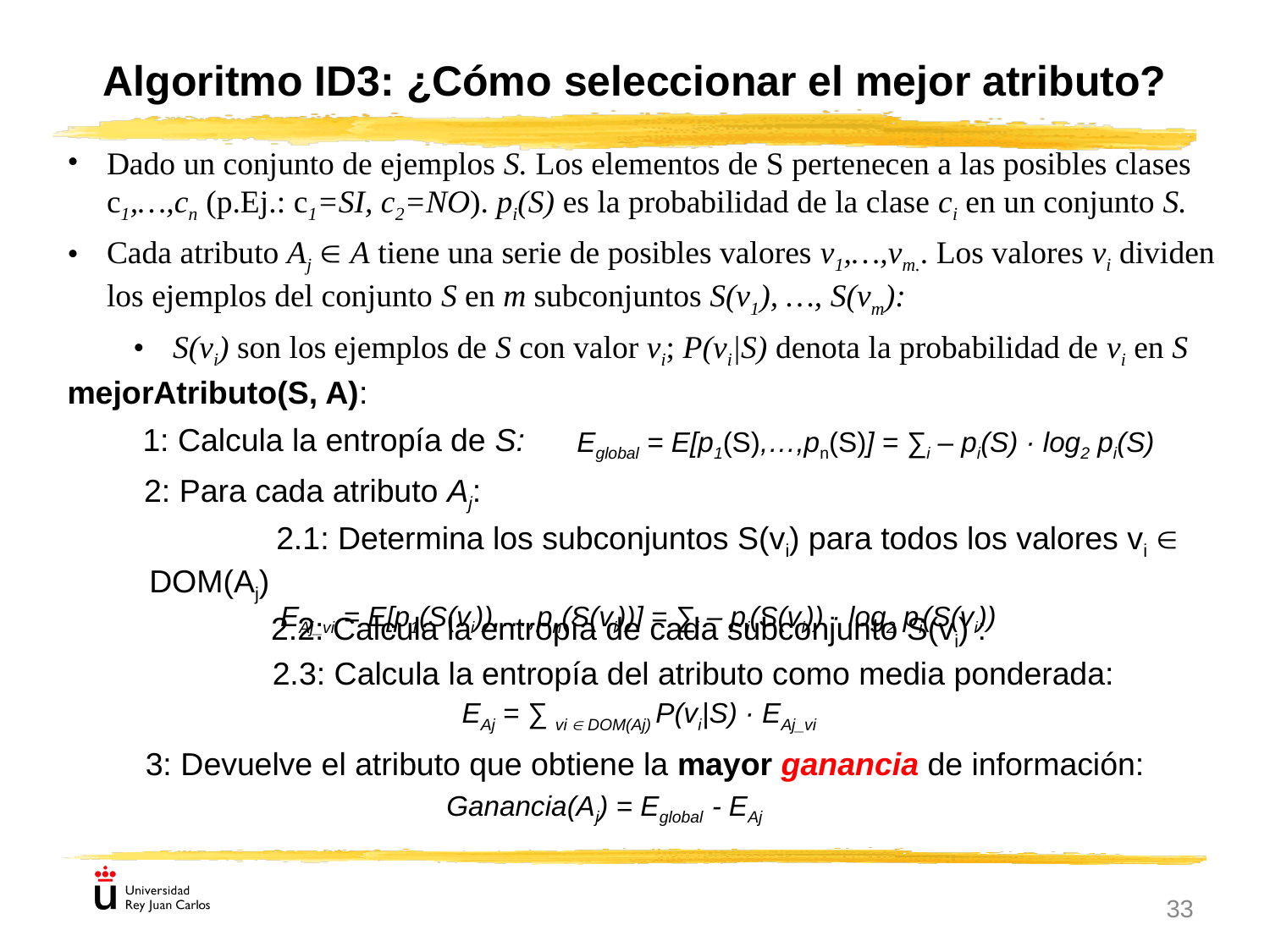

Algoritmo ID3: ¿Cómo seleccionar el mejor atributo?
Dado un conjunto de ejemplos S. Los elementos de S pertenecen a las posibles clases c1,…,cn (p.Ej.: c1=SI, c2=NO)‏. pi(S) es la probabilidad de la clase ci en un conjunto S.
Cada atributo Aj ∈ A tiene una serie de posibles valores v1,…,vm.. Los valores vi dividen los ejemplos del conjunto S en m subconjuntos S(v1), …, S(vm):
S(vi) son los ejemplos de S con valor vi; P(vi|S) denota la probabilidad de vi en S
mejorAtributo(S, A):
1: Calcula la entropía de S:

Eglobal = E[p1(S),…,pn(S)] = ∑i – pi(S) · log2 pi(S)
2: Para cada atributo Aj:
	2.1: Determina los subconjuntos S(vi) para todos los valores vi ∈ DOM(Aj)
	2.2: Calcula la entropía de cada subconjunto S(vi) :

EAj_vi  = E[p1(S(vi)),…,pn(S(vi))] = ∑i – pi(S(vi)) · log2 pi(S(vi))
	2.3: Calcula la entropía del atributo como media ponderada:

EAj = ∑ vi ∈ DOM(Aj) P(vi|S) · EAj_vi
3: Devuelve el atributo que obtiene la mayor ganancia de información:
Ganancia(Aj) = Eglobal  - EAj ‏
33